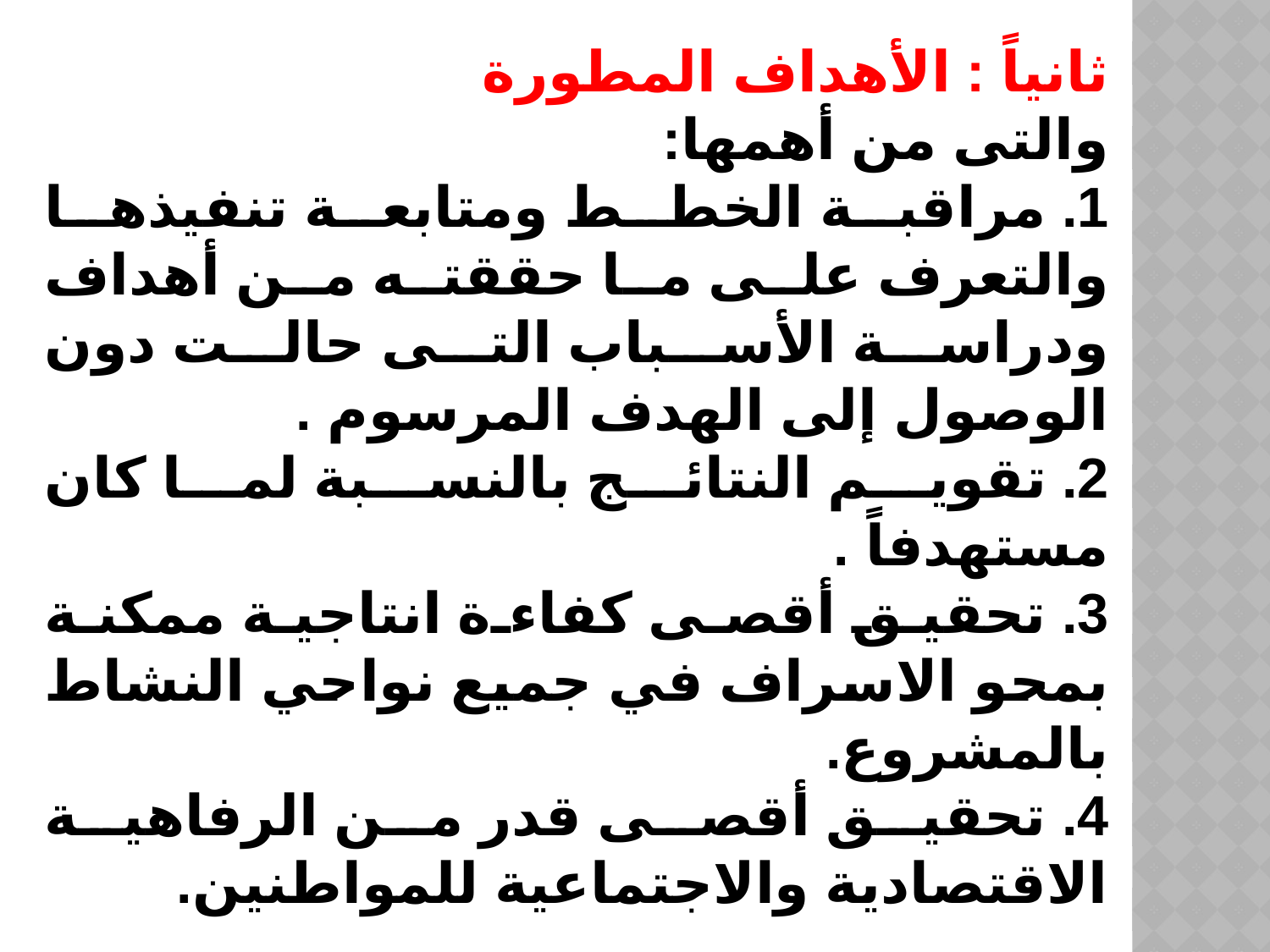

ثانياً : الأهداف المطورة
والتى من أهمها:
1. مراقبة الخطط ومتابعة تنفيذها والتعرف على ما حققته من أهداف ودراسة الأسباب التى حالت دون الوصول إلى الهدف المرسوم .
2. تقويم النتائج بالنسبة لما كان مستهدفاً .
3. تحقيق أقصى كفاءة انتاجية ممكنة بمحو الاسراف في جميع نواحي النشاط بالمشروع.
4. تحقيق أقصى قدر من الرفاهية الاقتصادية والاجتماعية للمواطنين.